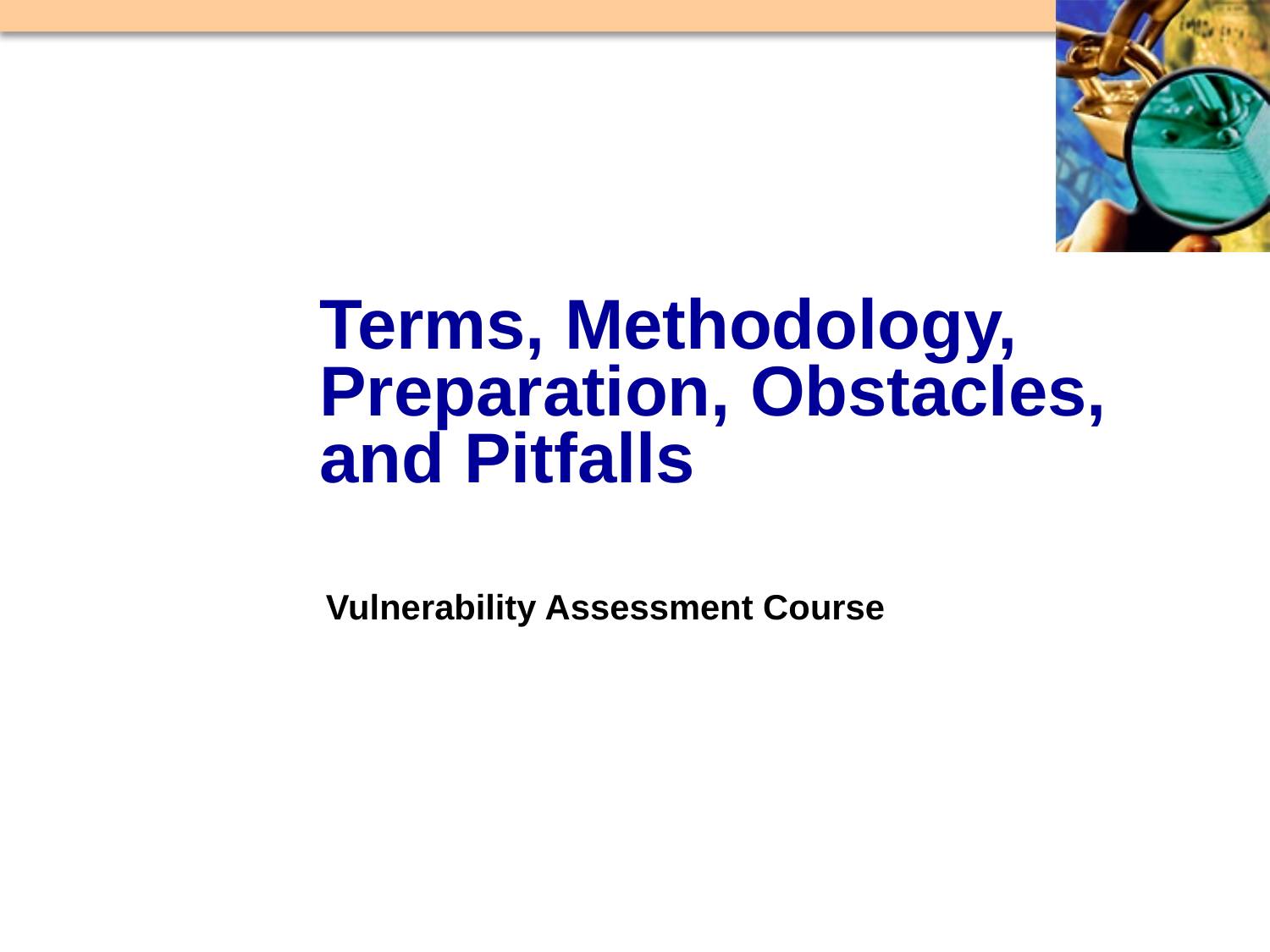

# Terms, Methodology, Preparation, Obstacles, and Pitfalls
Vulnerability Assessment Course